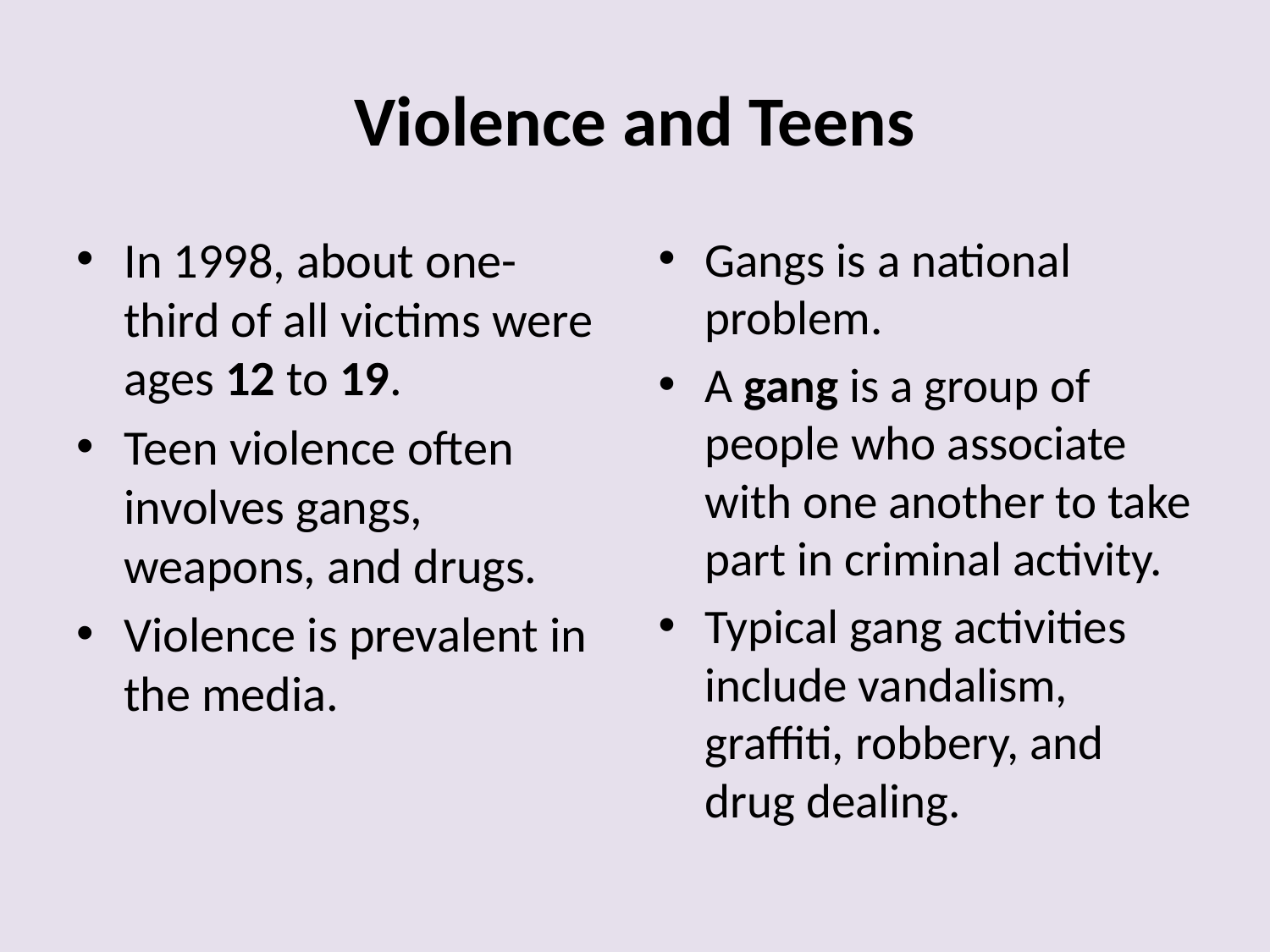

# Violence and Teens
In 1998, about one-third of all victims were ages 12 to 19.
Teen violence often involves gangs, weapons, and drugs.
Violence is prevalent in the media.
Gangs is a national problem.
A gang is a group of people who associate with one another to take part in criminal activity.
Typical gang activities include vandalism, graffiti, robbery, and drug dealing.